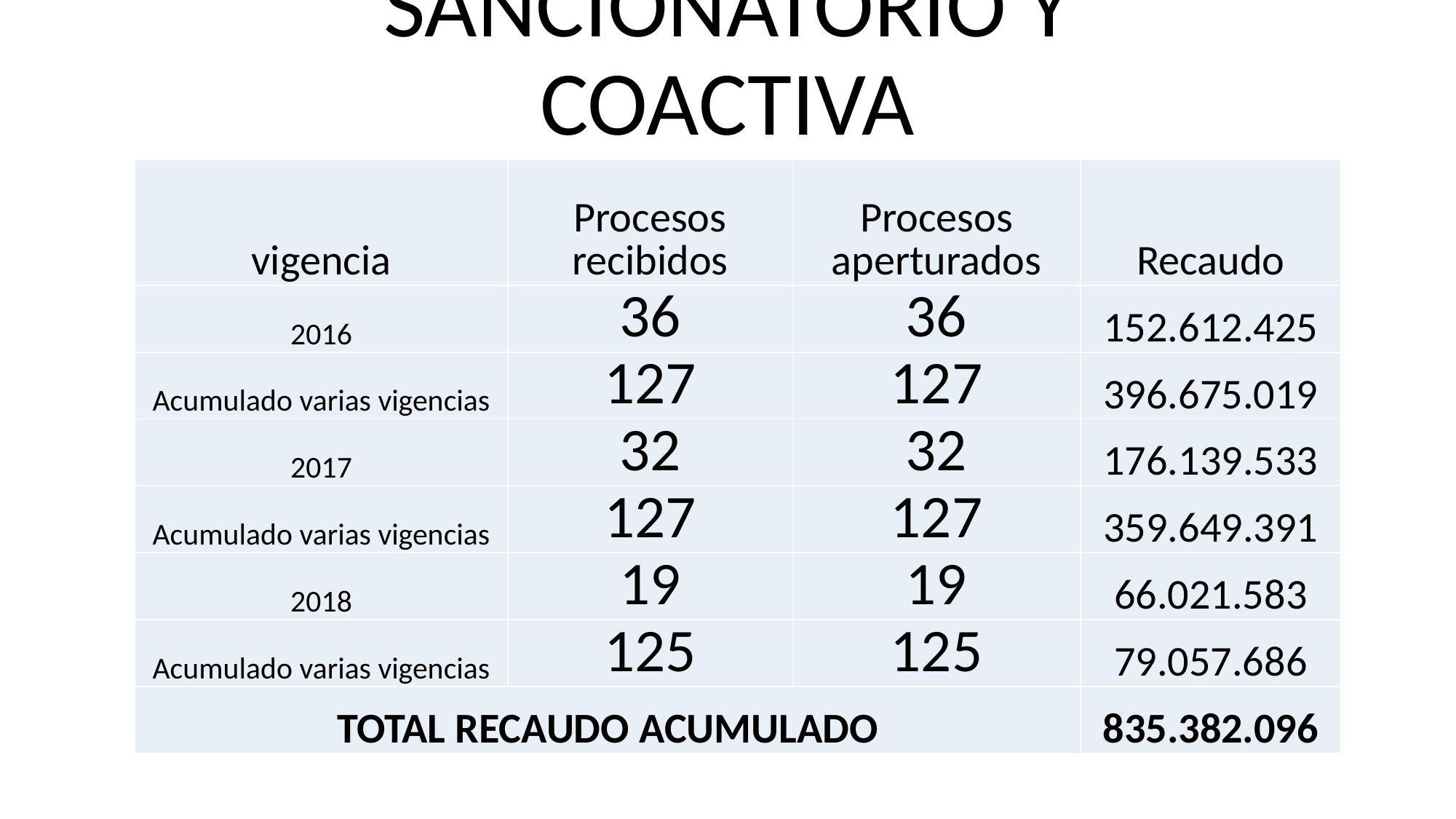

# SANCIONATORIO Y COACTIVA
| vigencia | Procesos recibidos | Procesos aperturados | Recaudo |
| --- | --- | --- | --- |
| 2016 | 36 | 36 | 152.612.425 |
| Acumulado varias vigencias | 127 | 127 | 396.675.019 |
| 2017 | 32 | 32 | 176.139.533 |
| Acumulado varias vigencias | 127 | 127 | 359.649.391 |
| 2018 | 19 | 19 | 66.021.583 |
| Acumulado varias vigencias | 125 | 125 | 79.057.686 |
| TOTAL RECAUDO ACUMULADO |  |  | 835.382.096 |